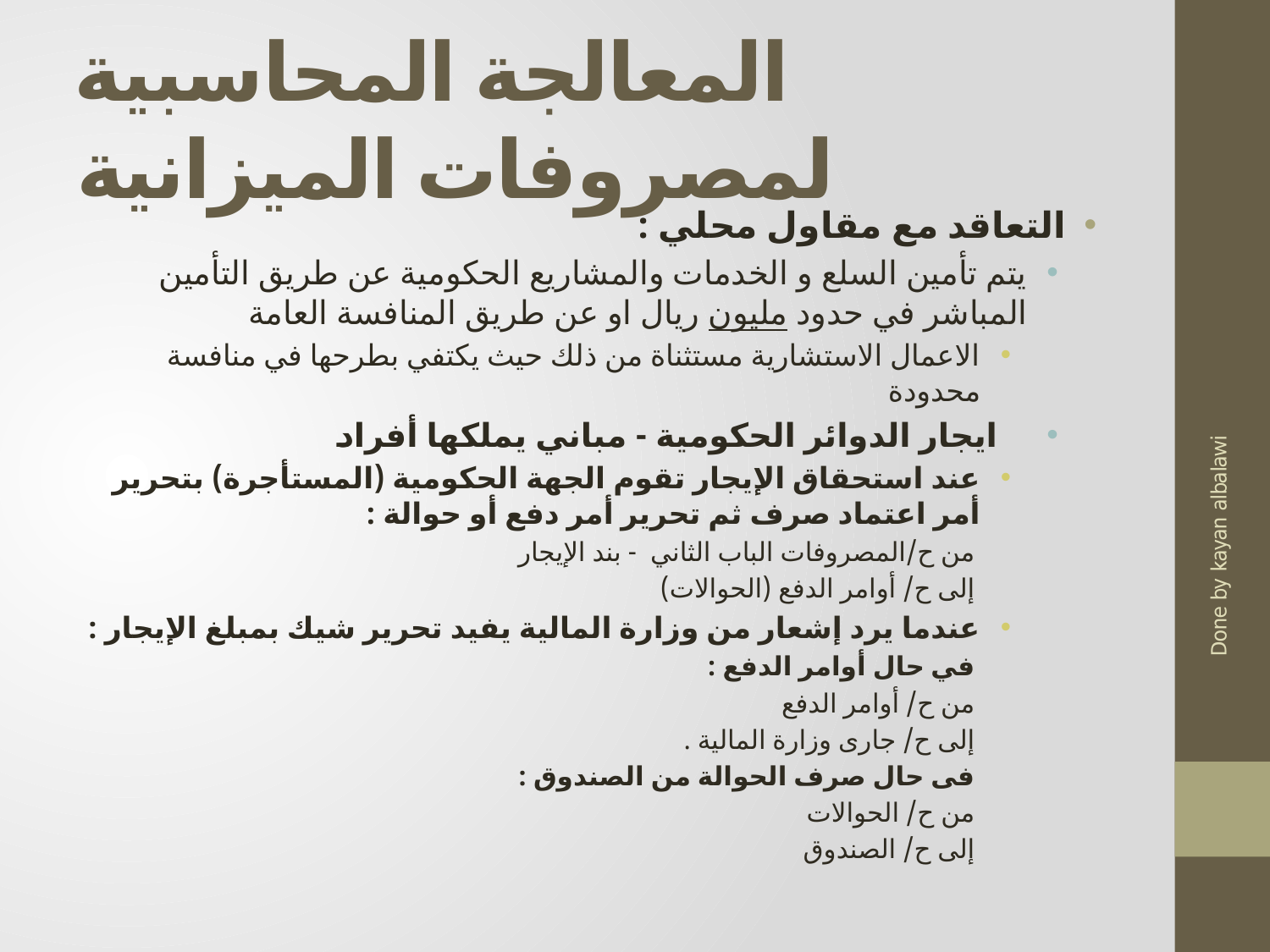

# المعالجة المحاسبية لمصروفات الميزانية
التعاقد مع مقاول محلي :
يتم تأمين السلع و الخدمات والمشاريع الحكومية عن طريق التأمين المباشر في حدود مليون ريال او عن طريق المنافسة العامة
الاعمال الاستشارية مستثناة من ذلك حيث يكتفي بطرحها في منافسة محدودة
ايجار الدوائر الحكومية - مباني يملكها أفراد
عند استحقاق الإيجار تقوم الجهة الحكومية (المستأجرة) بتحرير أمر اعتماد صرف ثم تحرير أمر دفع أو حوالة :
من ح/المصروفات الباب الثاني  - بند الإيجار
إلى ح/ أوامر الدفع (الحوالات)
عندما يرد إشعار من وزارة المالية يفيد تحرير شيك بمبلغ الإيجار :
في حال أوامر الدفع :
من ح/ أوامر الدفع
إلى ح/ جارى وزارة المالية .
فى حال صرف الحوالة من الصندوق :
من ح/ الحوالات
إلى ح/ الصندوق
Done by kayan albalawi